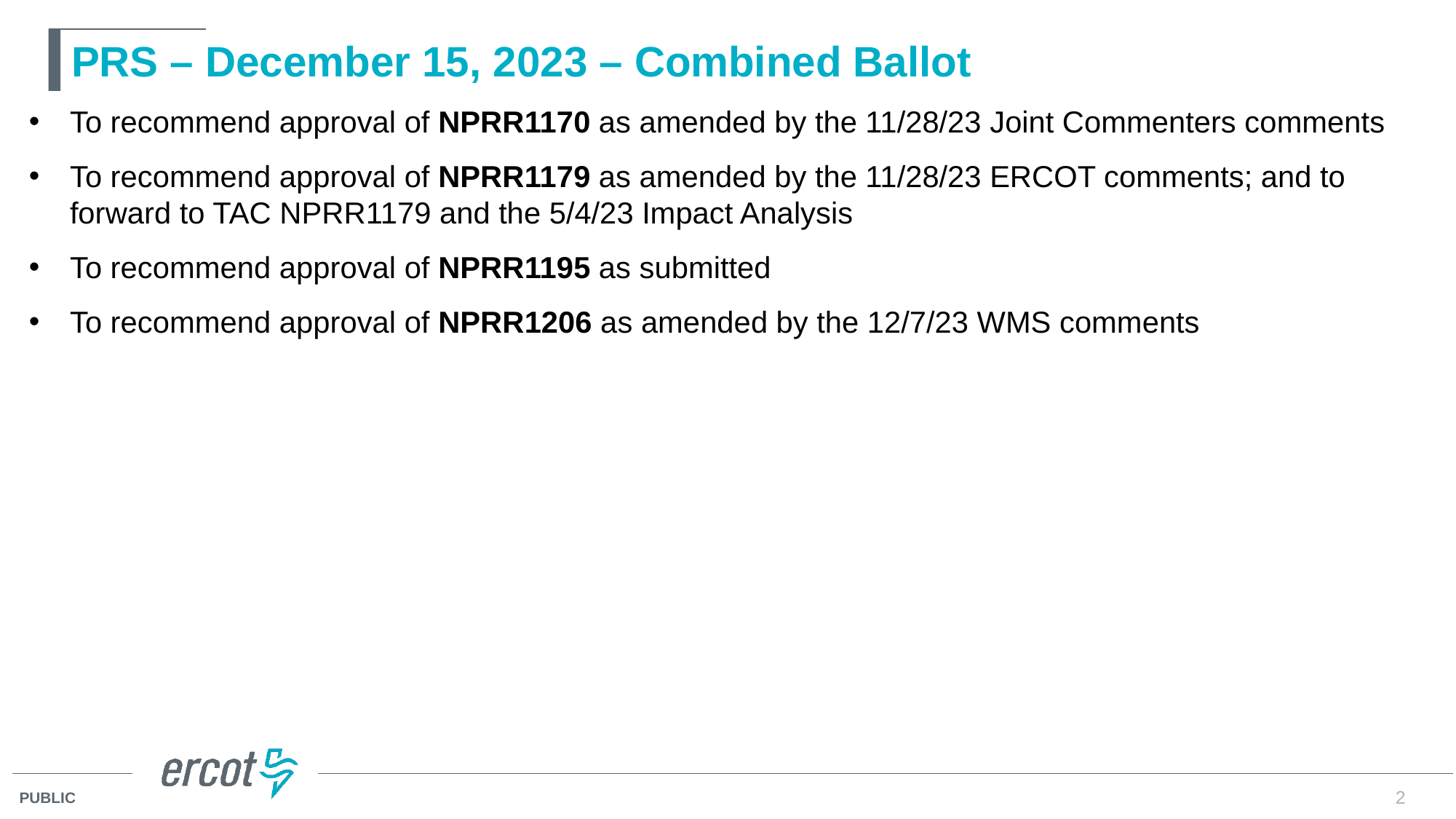

# PRS – December 15, 2023 – Combined Ballot
To recommend approval of NPRR1170 as amended by the 11/28/23 Joint Commenters comments
To recommend approval of NPRR1179 as amended by the 11/28/23 ERCOT comments; and to forward to TAC NPRR1179 and the 5/4/23 Impact Analysis
To recommend approval of NPRR1195 as submitted
To recommend approval of NPRR1206 as amended by the 12/7/23 WMS comments

2